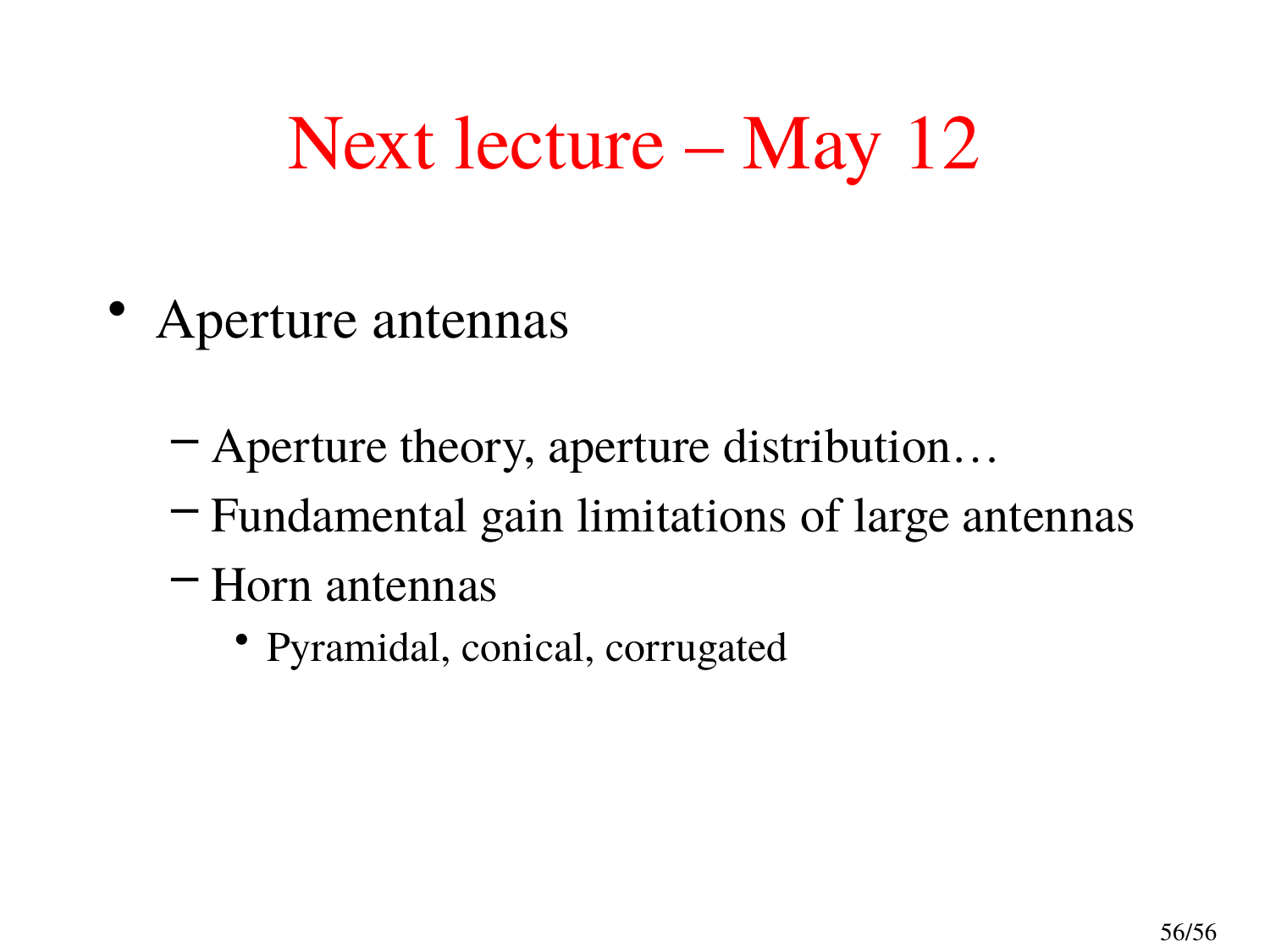

# Next lecture – May 12
Aperture antennas

Aperture theory, aperture distribution…
Fundamental gain limitations of large antennas
Horn antennas
Pyramidal, conical, corrugated